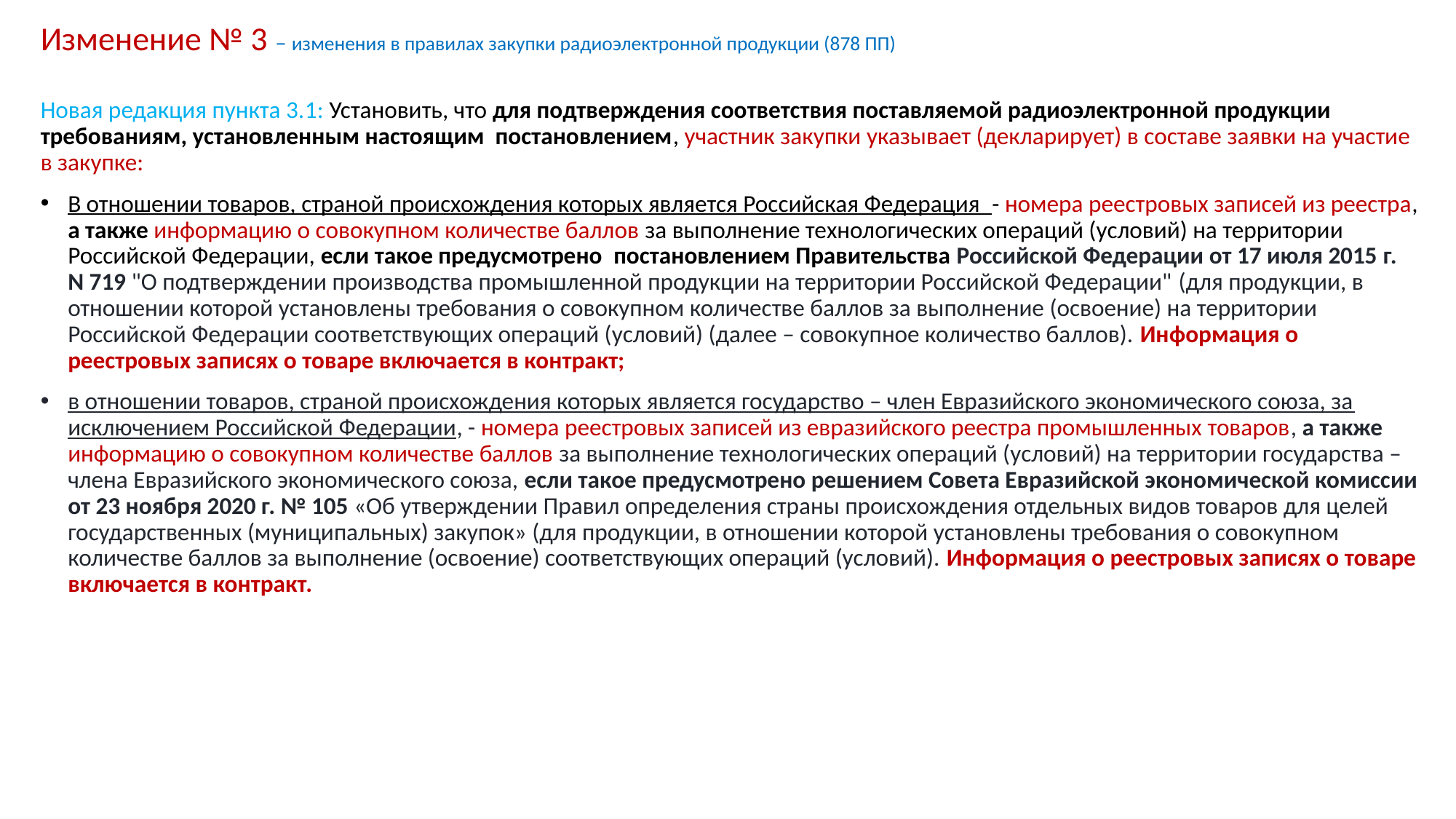

# Изменение № 3 – изменения в правилах закупки радиоэлектронной продукции (878 ПП)
Новая редакция пункта 3.1: Установить, что для подтверждения соответствия поставляемой радиоэлектронной продукции требованиям, установленным настоящим  постановлением, участник закупки указывает (декларирует) в составе заявки на участие в закупке:
В отношении товаров, страной происхождения которых является Российская Федерация  - номера реестровых записей из реестра, а также информацию о совокупном количестве баллов за выполнение технологических операций (условий) на территории Российской Федерации, если такое предусмотрено  постановлением Правительства Российской Федерации от 17 июля 2015 г. N 719 "О подтверждении производства промышленной продукции на территории Российской Федерации" (для продукции, в отношении которой установлены требования о совокупном количестве баллов за выполнение (освоение) на территории Российской Федерации соответствующих операций (условий) (далее – совокупное количество баллов). Информация о реестровых записях о товаре включается в контракт;
в отношении товаров, страной происхождения которых является государство – член Евразийского экономического союза, за исключением Российской Федерации, - номера реестровых записей из евразийского реестра промышленных товаров, а также информацию о совокупном количестве баллов за выполнение технологических операций (условий) на территории государства – члена Евразийского экономического союза, если такое предусмотрено решением Совета Евразийской экономической комиссии от 23 ноября 2020 г. № 105 «Об утверждении Правил определения страны происхождения отдельных видов товаров для целей государственных (муниципальных) закупок» (для продукции, в отношении которой установлены требования о совокупном количестве баллов за выполнение (освоение) соответствующих операций (условий). Информация о реестровых записях о товаре включается в контракт.